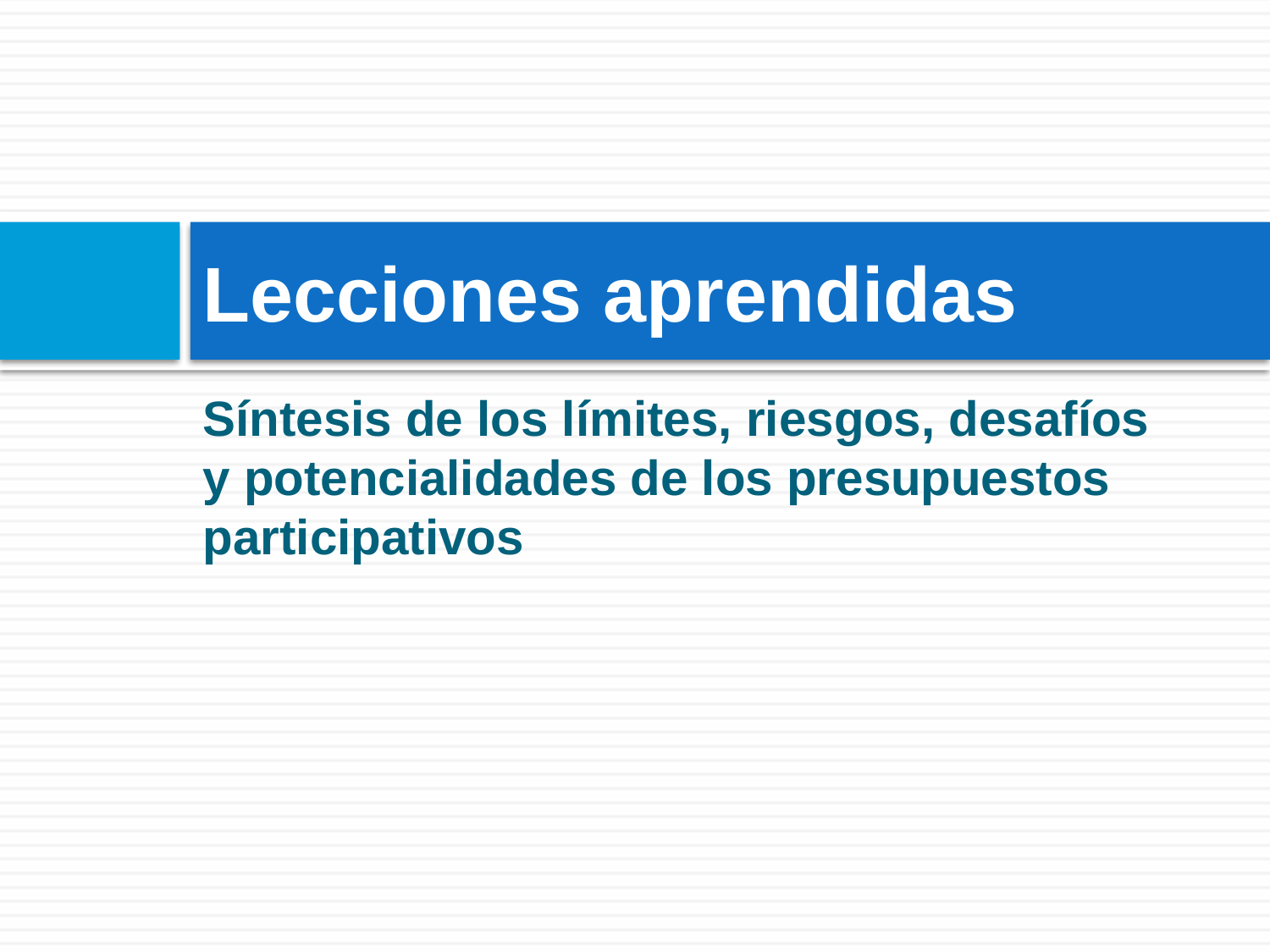

# Lecciones aprendidas
Síntesis de los límites, riesgos, desafíos y potencialidades de los presupuestos participativos